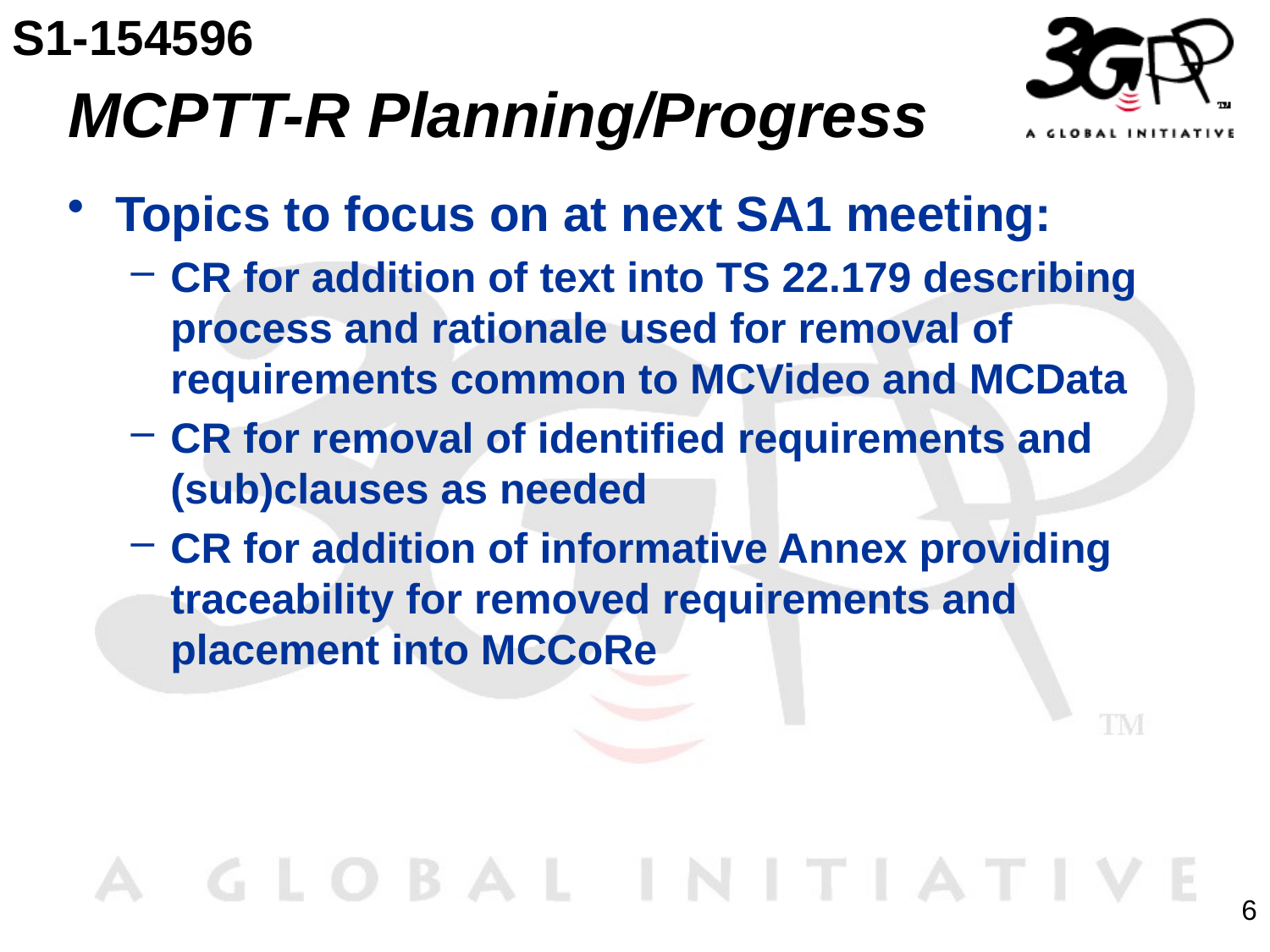

S1-154596
# MCPTT-R Planning/Progress
Topics to focus on at next SA1 meeting:
CR for addition of text into TS 22.179 describing process and rationale used for removal of requirements common to MCVideo and MCData
CR for removal of identified requirements and (sub)clauses as needed
CR for addition of informative Annex providing traceability for removed requirements and placement into MCCoRe
6